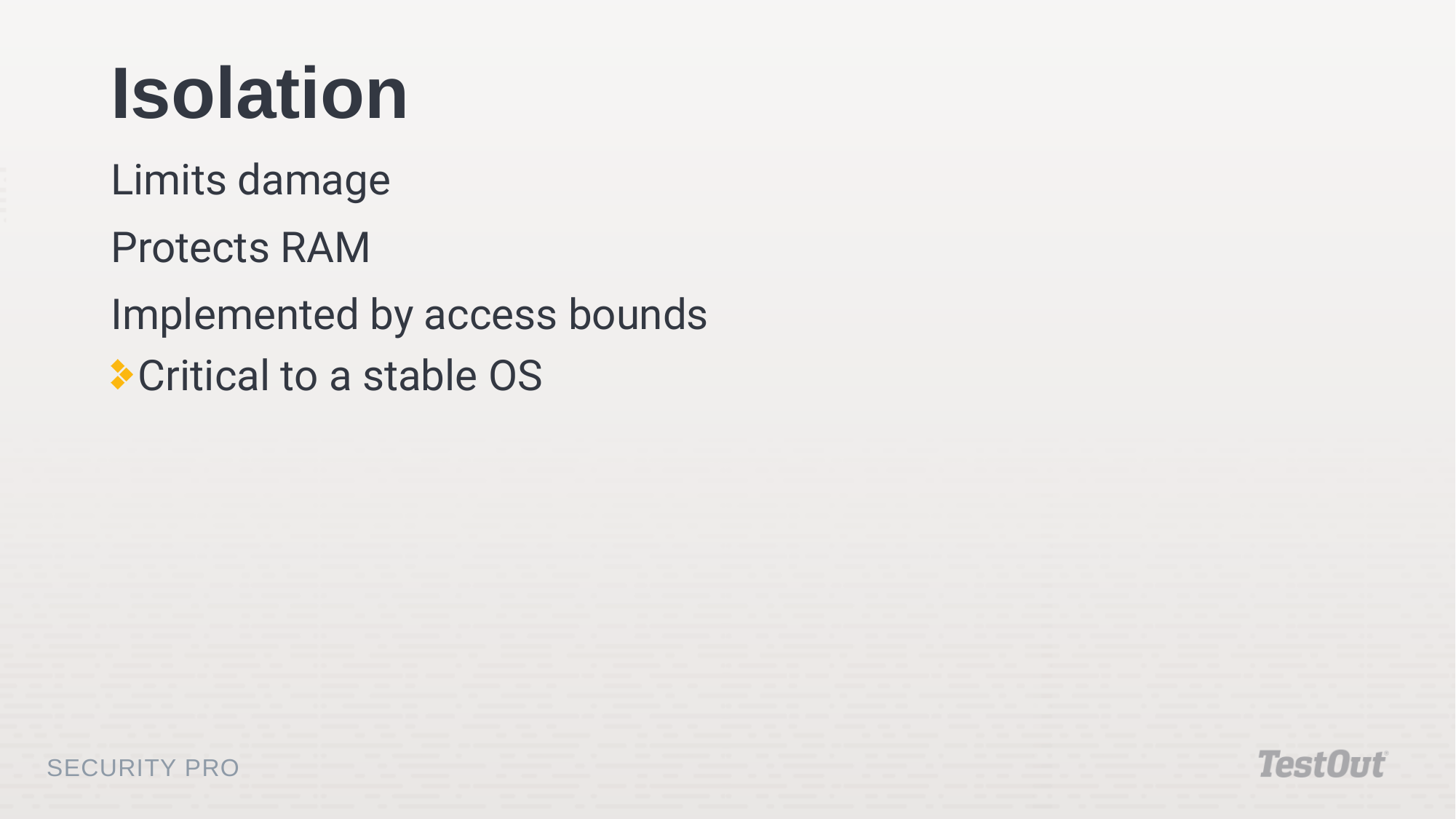

# Isolation
Limits damage
Protects RAM
Implemented by access bounds
Critical to a stable OS
Security Pro